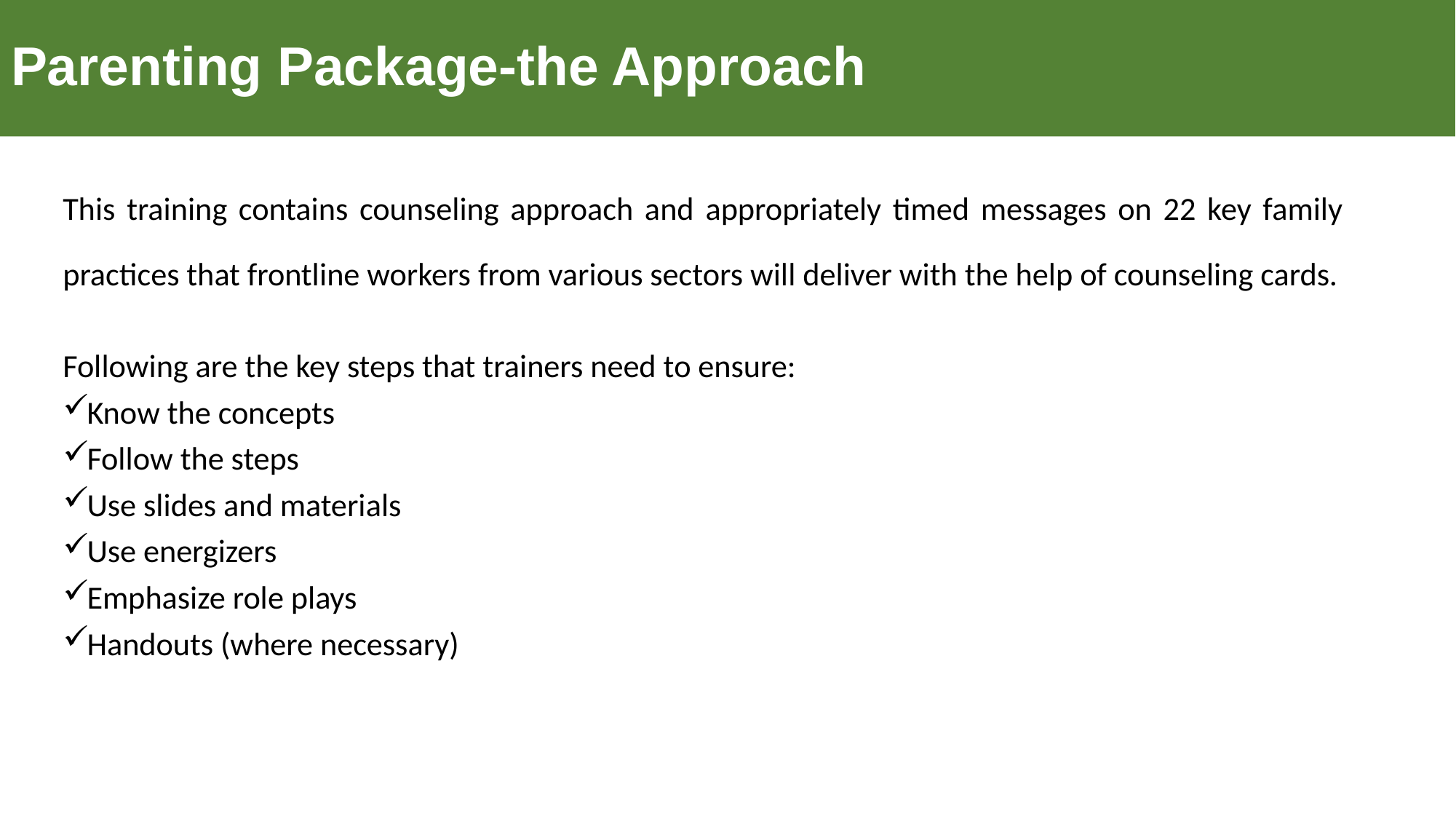

Parenting Package-the Approach
This training contains counseling approach and appropriately timed messages on 22 key family practices that frontline workers from various sectors will deliver with the help of counseling cards.

Following are the key steps that trainers need to ensure:
	Know the concepts
	Follow the steps
	Use slides and materials
	Use energizers
	Emphasize role plays
	Handouts (where necessary)